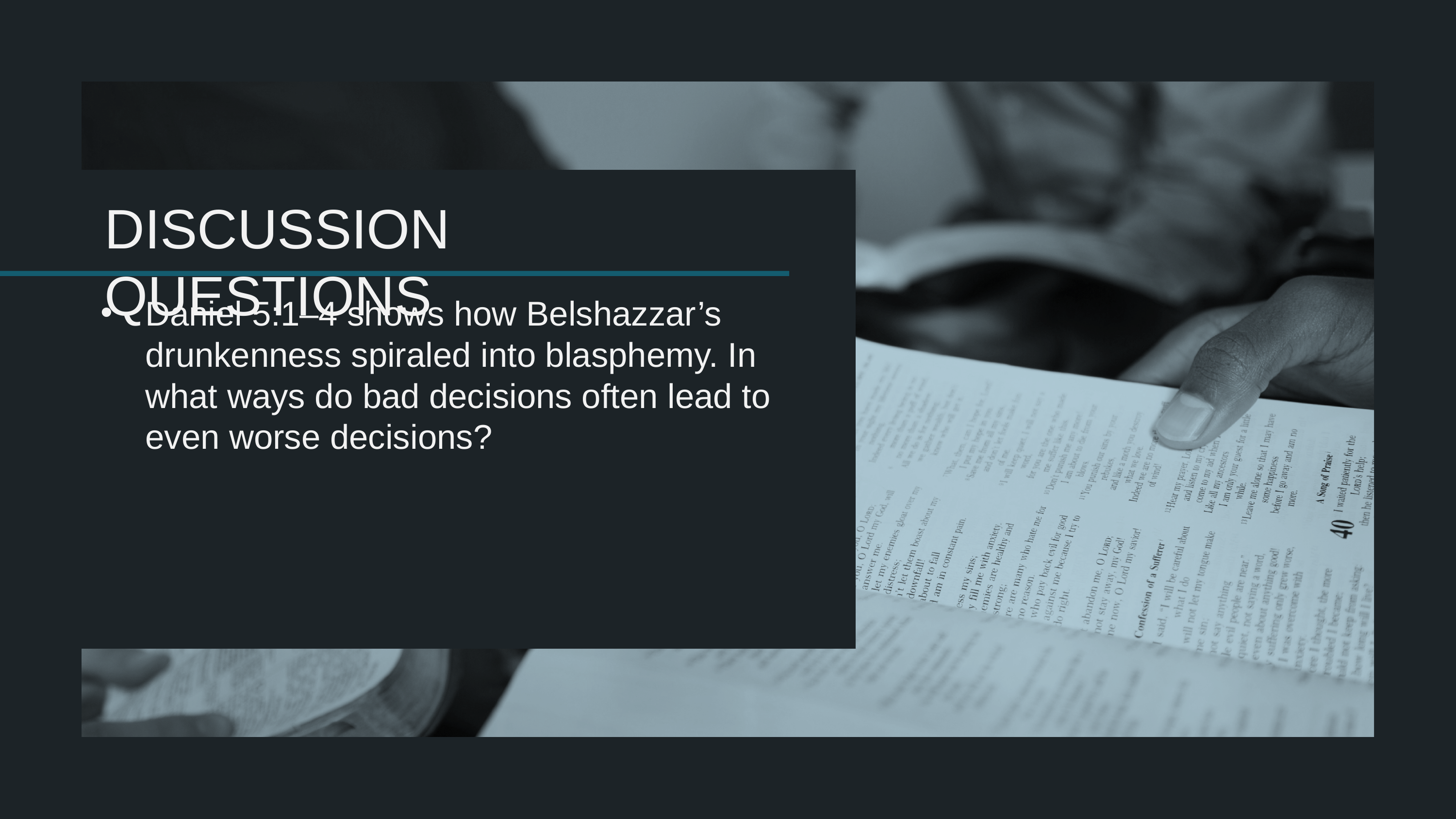

Daniel 5:1–4 shows how Belshazzar’s drunkenness spiraled into blasphemy. In what ways do bad decisions often lead to even worse decisions?